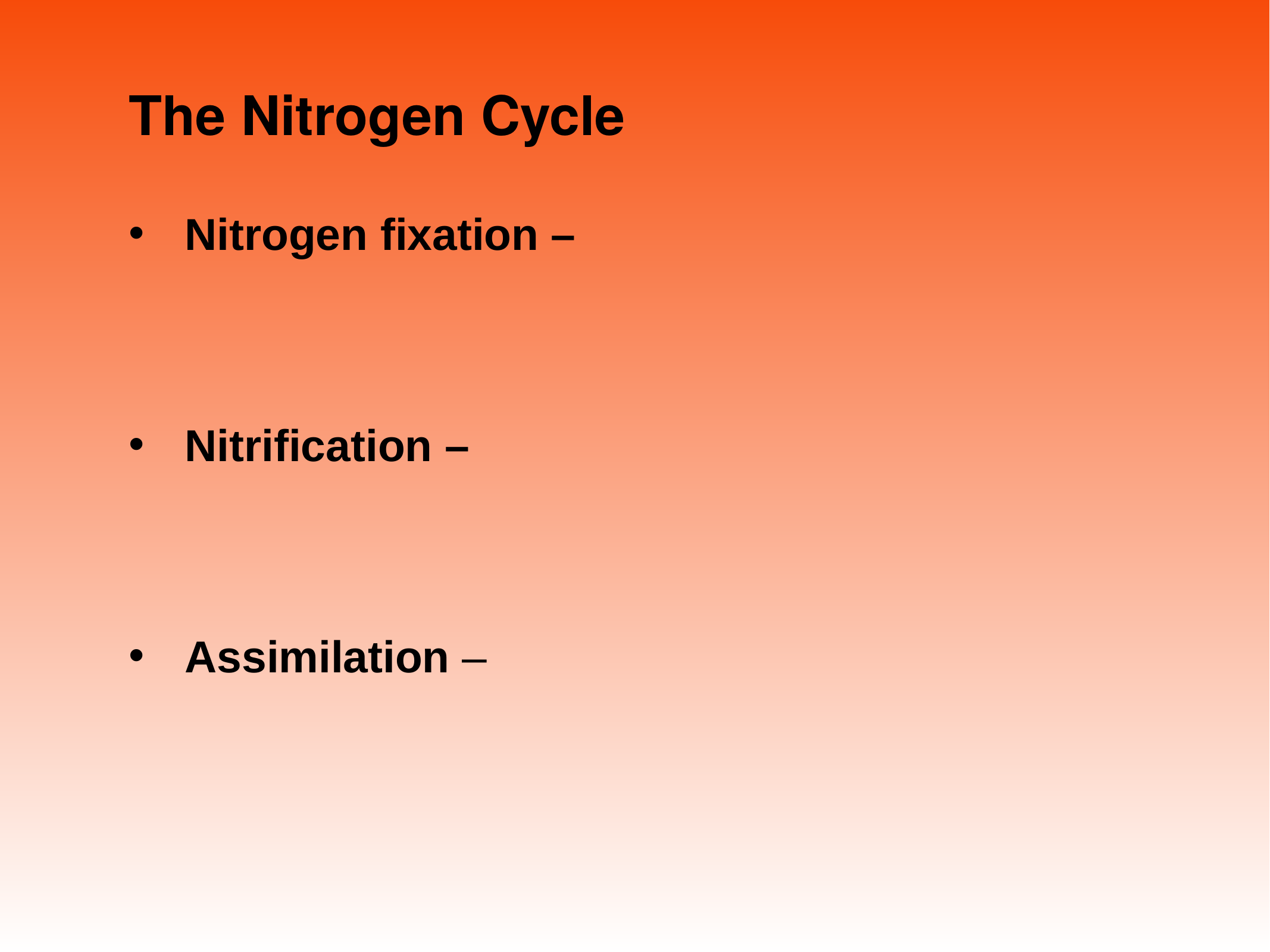

The Nitrogen Cycle
Nitrogen fixation –

Nitrification –

Assimilation –